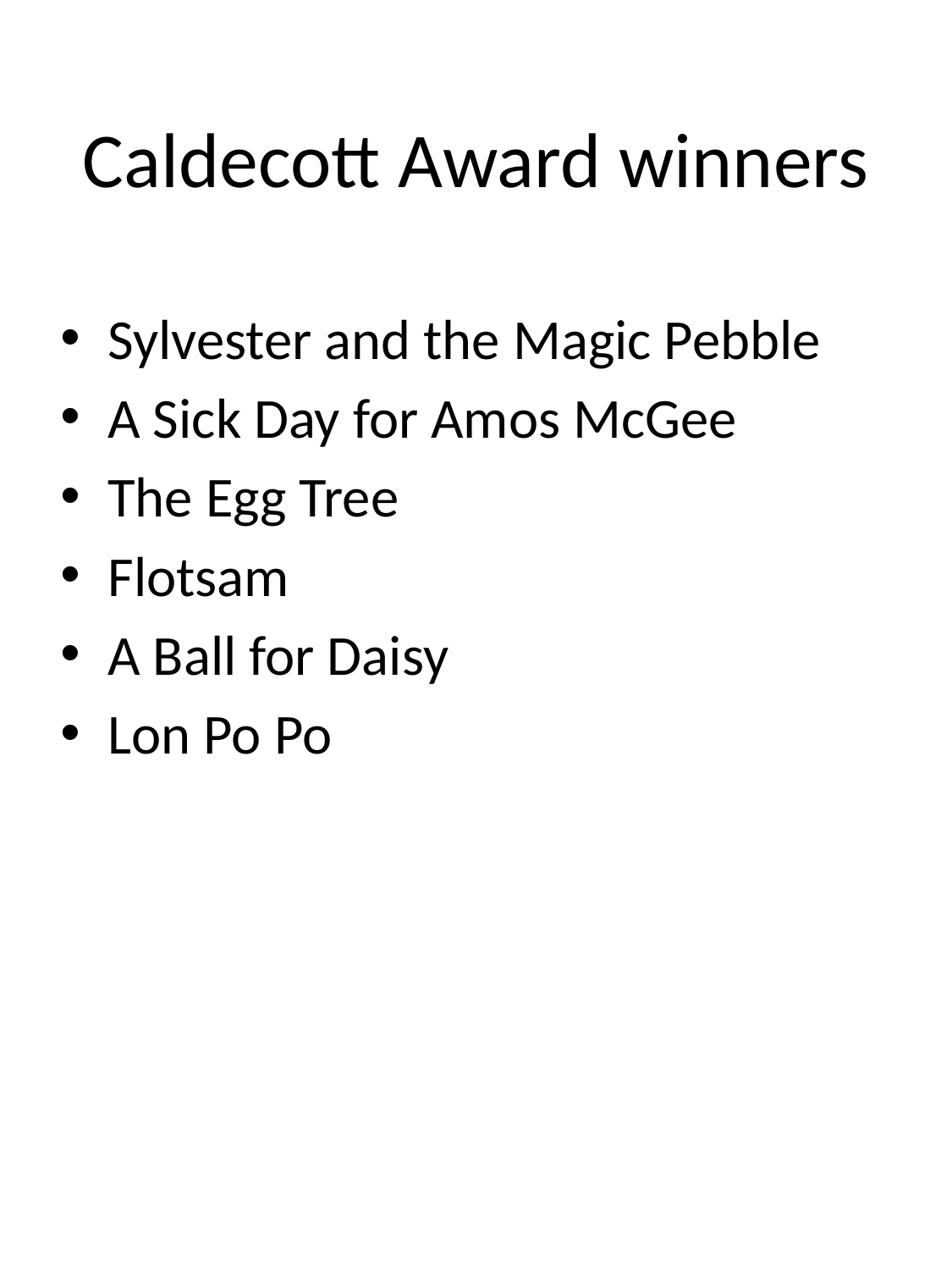

# Caldecott Award winners
Sylvester and the Magic Pebble
A Sick Day for Amos McGee
The Egg Tree
Flotsam
A Ball for Daisy
Lon Po Po